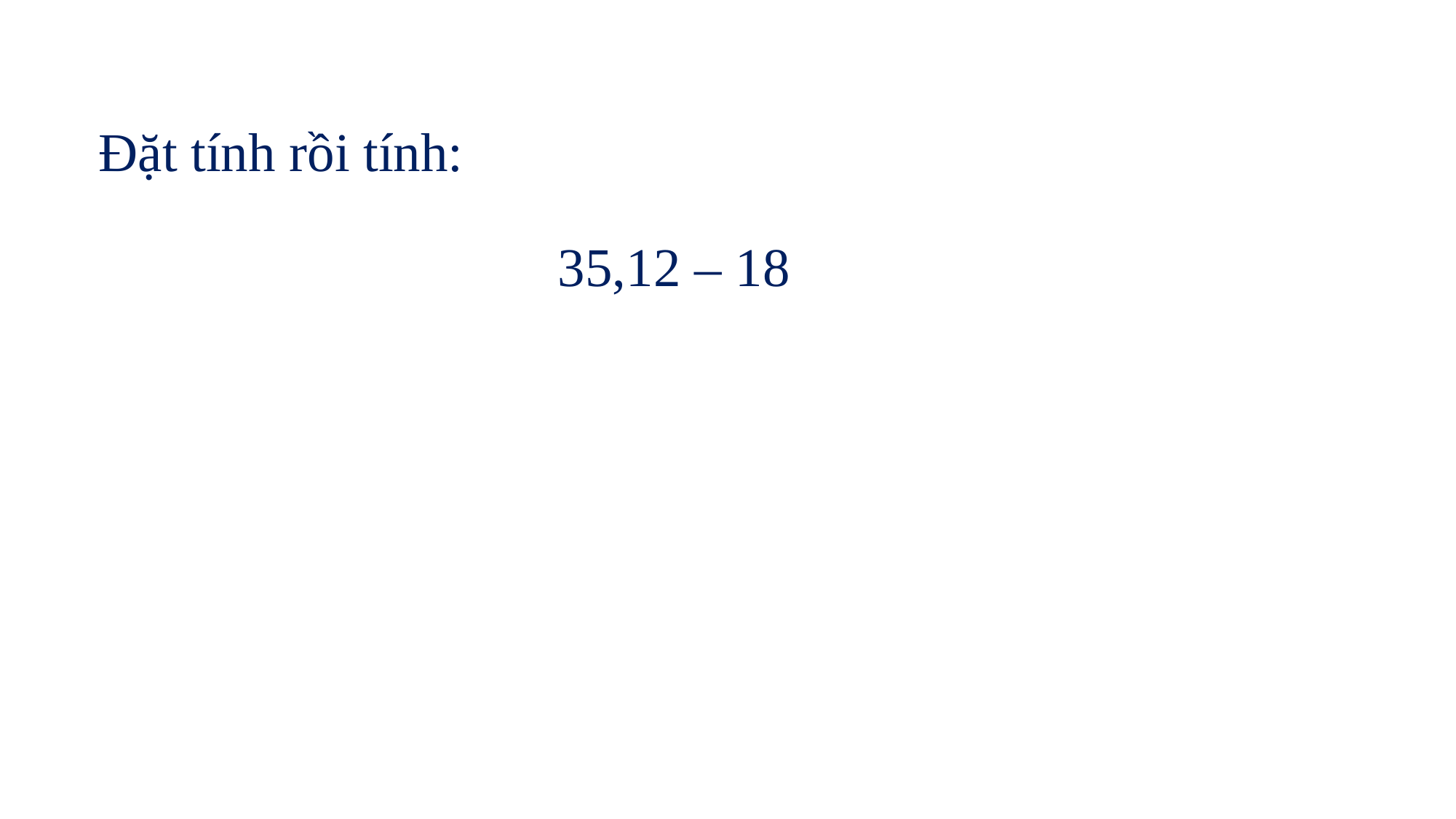

Đặt tính rồi tính:
 35,12 – 18